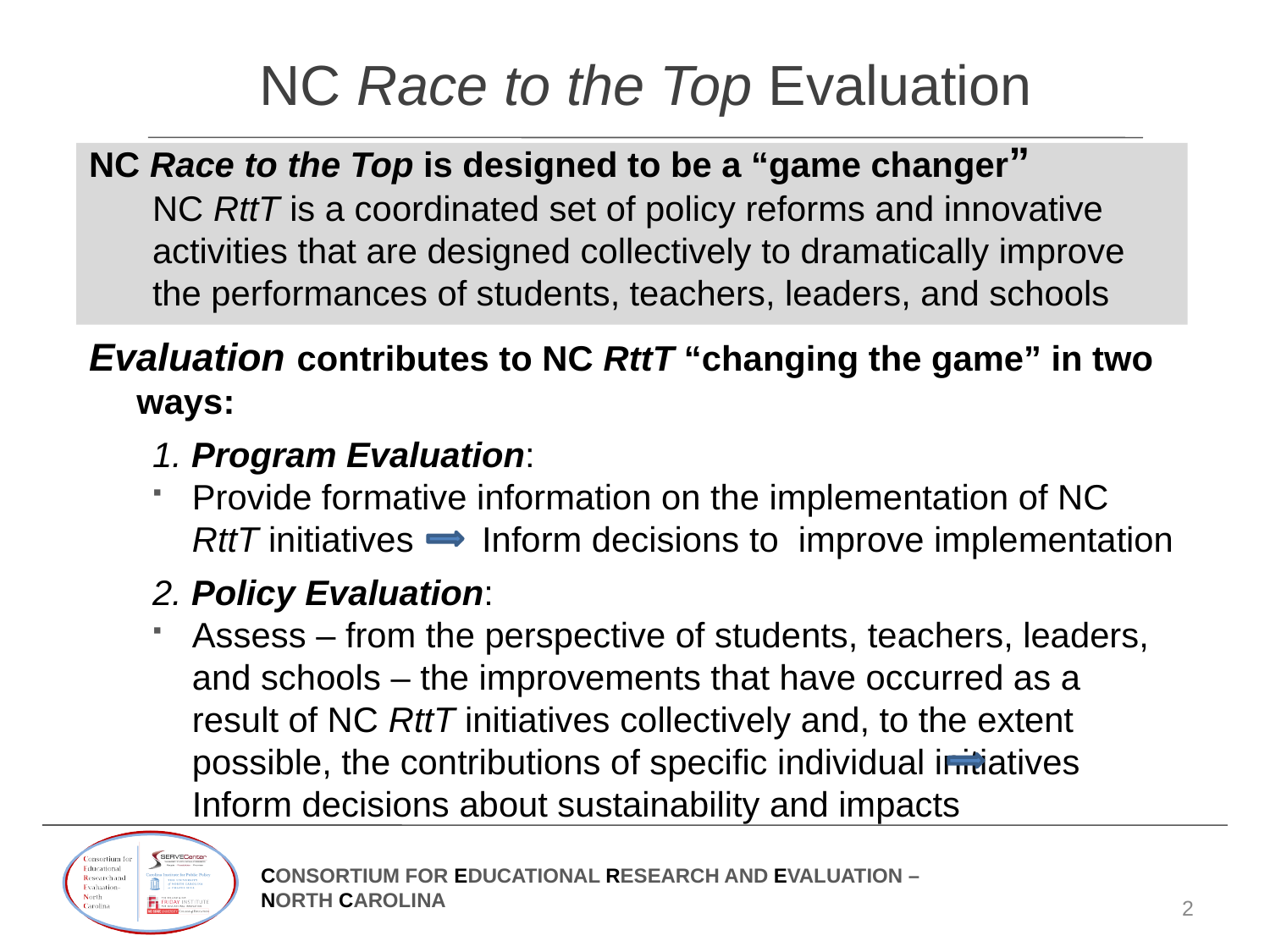

# NC Race to the Top Evaluation
NC Race to the Top is designed to be a “game changer”
NC RttT is a coordinated set of policy reforms and innovative activities that are designed collectively to dramatically improve the performances of students, teachers, leaders, and schools
Evaluation contributes to NC RttT “changing the game” in two ways:
1. Program Evaluation:
Provide formative information on the implementation of NC RttT initiatives       Inform decisions to  improve implementation
2. Policy Evaluation:
Assess – from the perspective of students, teachers, leaders, and schools – the improvements that have occurred as a result of NC RttT initiatives collectively and, to the extent possible, the contributions of specific individual initiatives        Inform decisions about sustainability and impacts

2